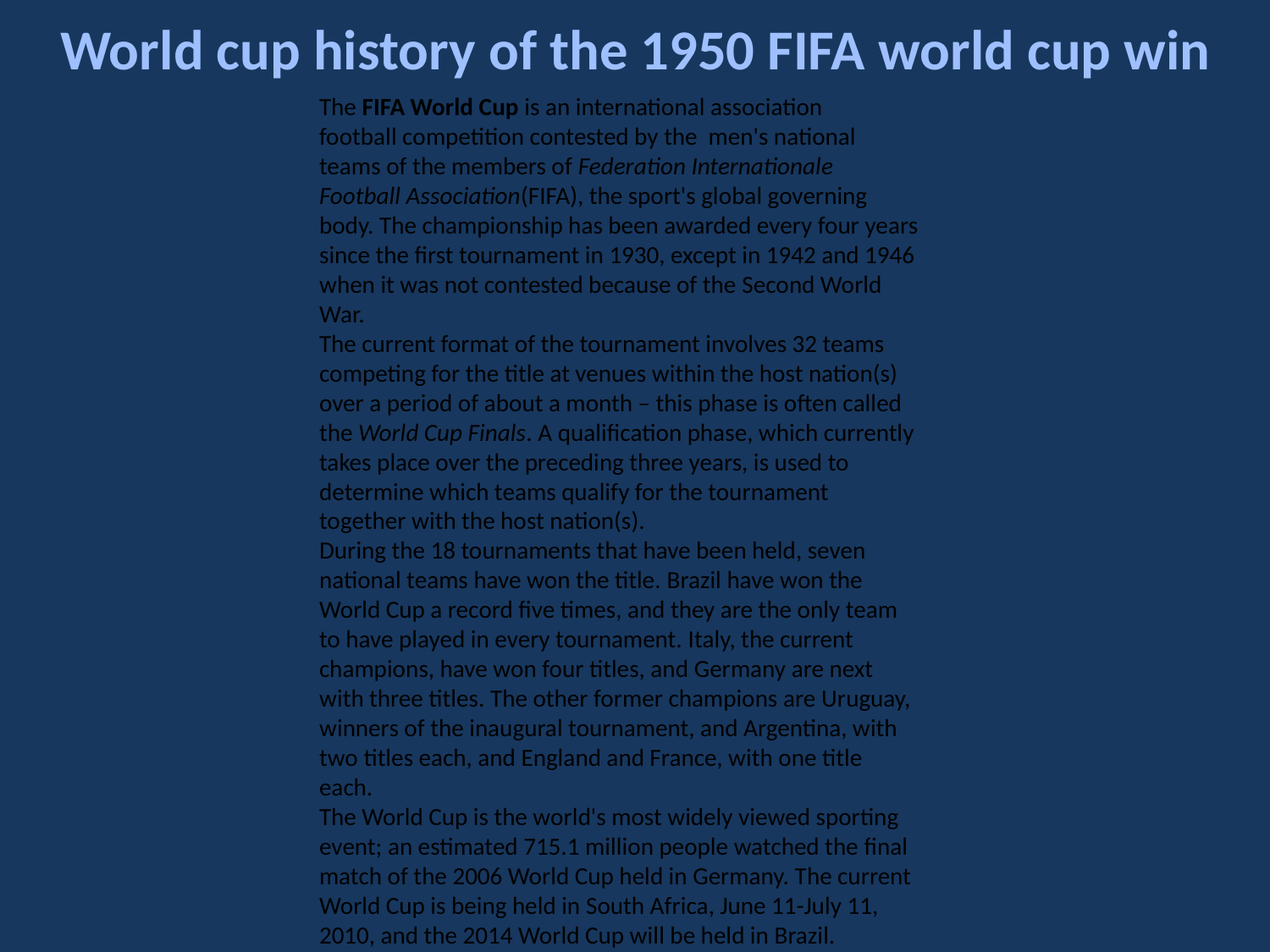

World cup history of the 1950 FIFA world cup win
The FIFA World Cup is an international association football competition contested by the  men's national teams of the members of Federation Internationale Football Association(FIFA), the sport's global governing body. The championship has been awarded every four years since the first tournament in 1930, except in 1942 and 1946 when it was not contested because of the Second World War.
The current format of the tournament involves 32 teams competing for the title at venues within the host nation(s) over a period of about a month – this phase is often called the World Cup Finals. A qualification phase, which currently takes place over the preceding three years, is used to determine which teams qualify for the tournament together with the host nation(s).
During the 18 tournaments that have been held, seven national teams have won the title. Brazil have won the World Cup a record five times, and they are the only team to have played in every tournament. Italy, the current champions, have won four titles, and Germany are next with three titles. The other former champions are Uruguay, winners of the inaugural tournament, and Argentina, with two titles each, and England and France, with one title each.
The World Cup is the world's most widely viewed sporting event; an estimated 715.1 million people watched the final match of the 2006 World Cup held in Germany. The current World Cup is being held in South Africa, June 11-July 11, 2010, and the 2014 World Cup will be held in Brazil.